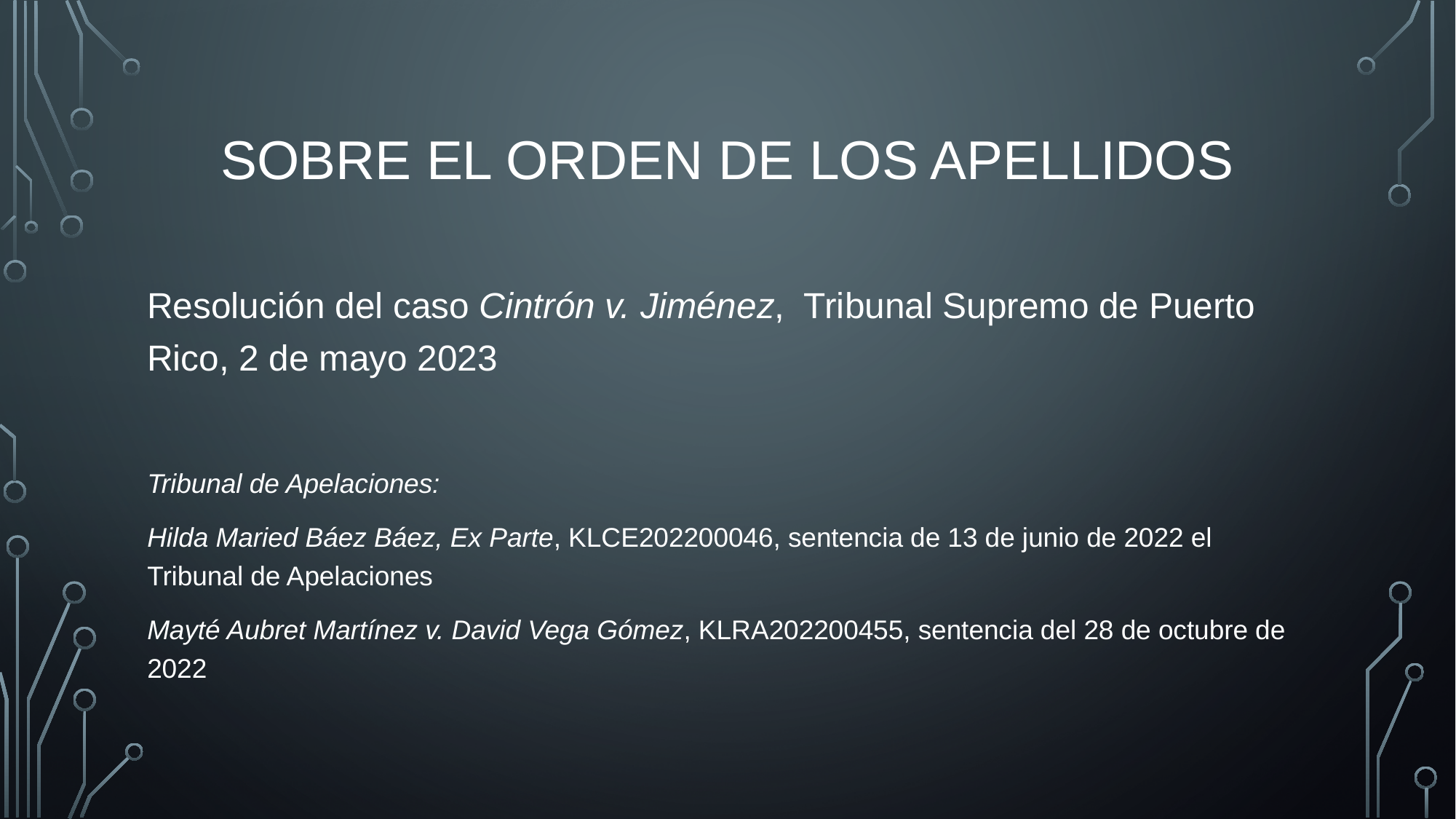

# Sobre el orden de los apellidos
Resolución del caso Cintrón v. Jiménez,  Tribunal Supremo de Puerto Rico, 2 de mayo 2023

Tribunal de Apelaciones:
Hilda Maried Báez Báez, Ex Parte, KLCE202200046, sentencia de 13 de junio de 2022 el Tribunal de Apelaciones
Mayté Aubret Martínez v. David Vega Gómez, KLRA202200455, sentencia del 28 de octubre de 2022